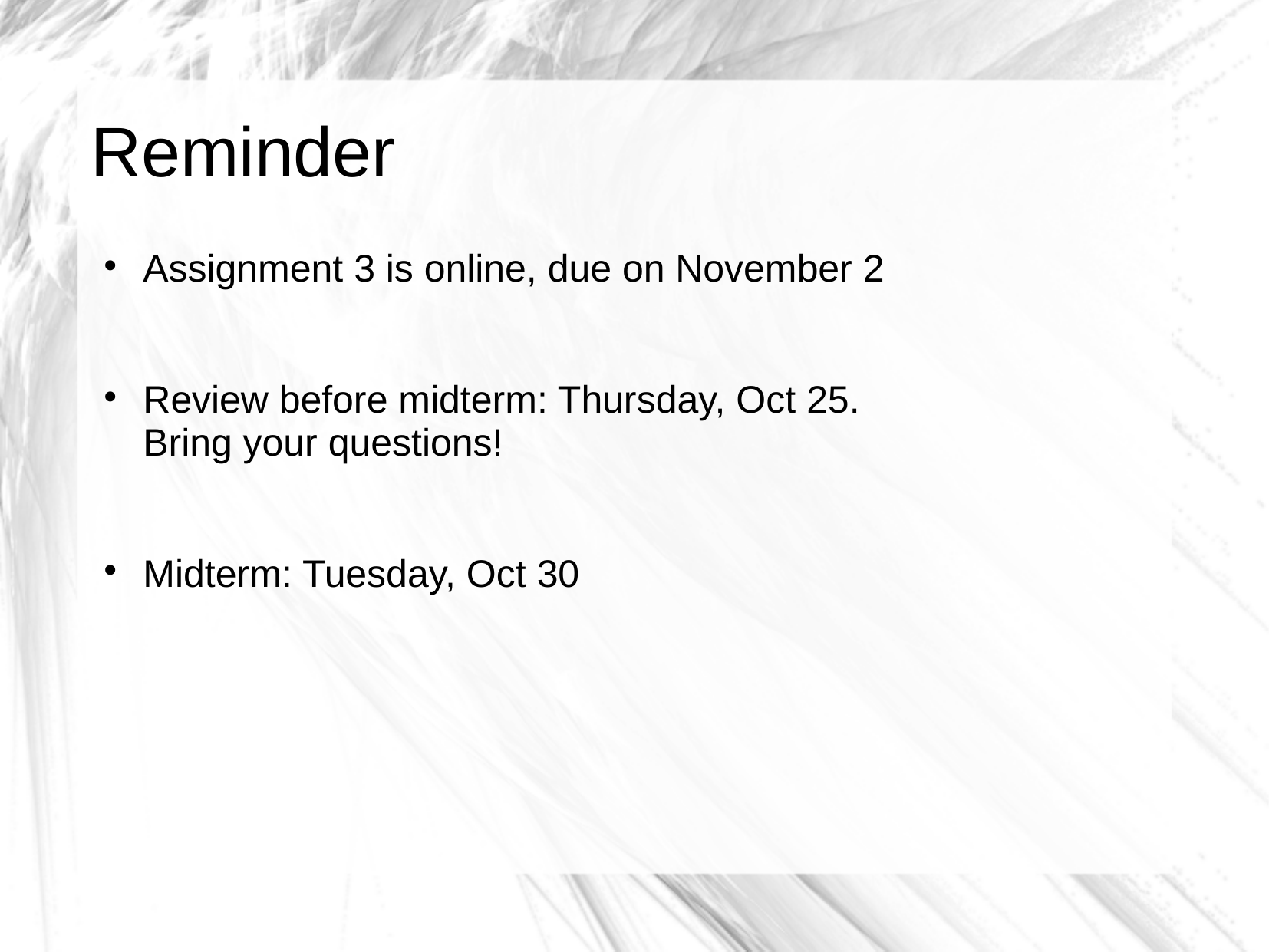

# Reminder
Assignment 3 is online, due on November 2

Review before midterm: Thursday, Oct 25.
Bring your questions!

Midterm: Tuesday, Oct 30